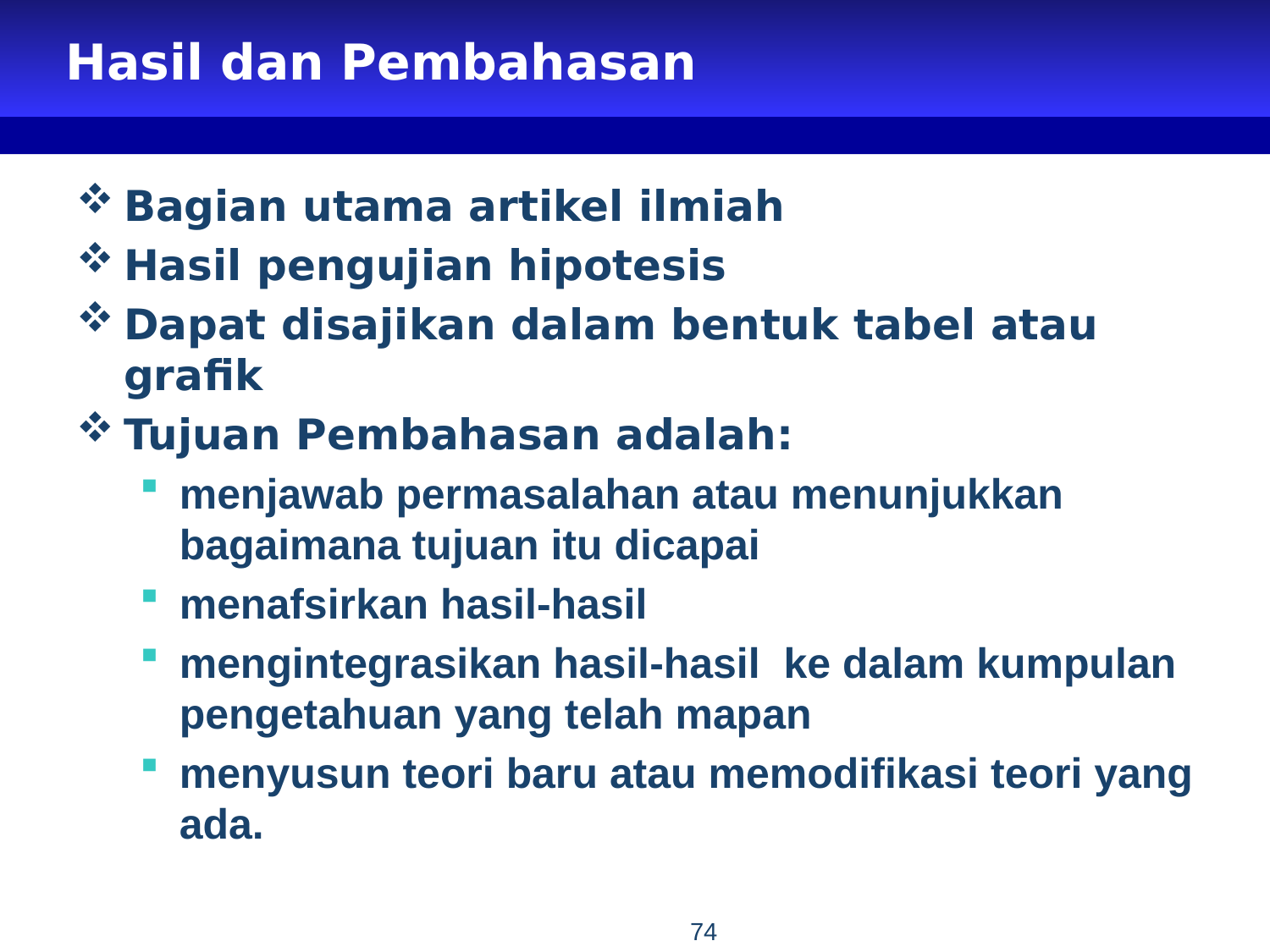

# Hasil dan Pembahasan
Bagian utama artikel ilmiah
Hasil pengujian hipotesis
Dapat disajikan dalam bentuk tabel atau grafik
Tujuan Pembahasan adalah:
menjawab permasalahan atau menunjukkan bagaimana tujuan itu dicapai
menafsirkan hasil-hasil
mengintegrasikan hasil-hasil  ke dalam kumpulan pengetahuan yang telah mapan
menyusun teori baru atau memodifikasi teori yang ada.

74